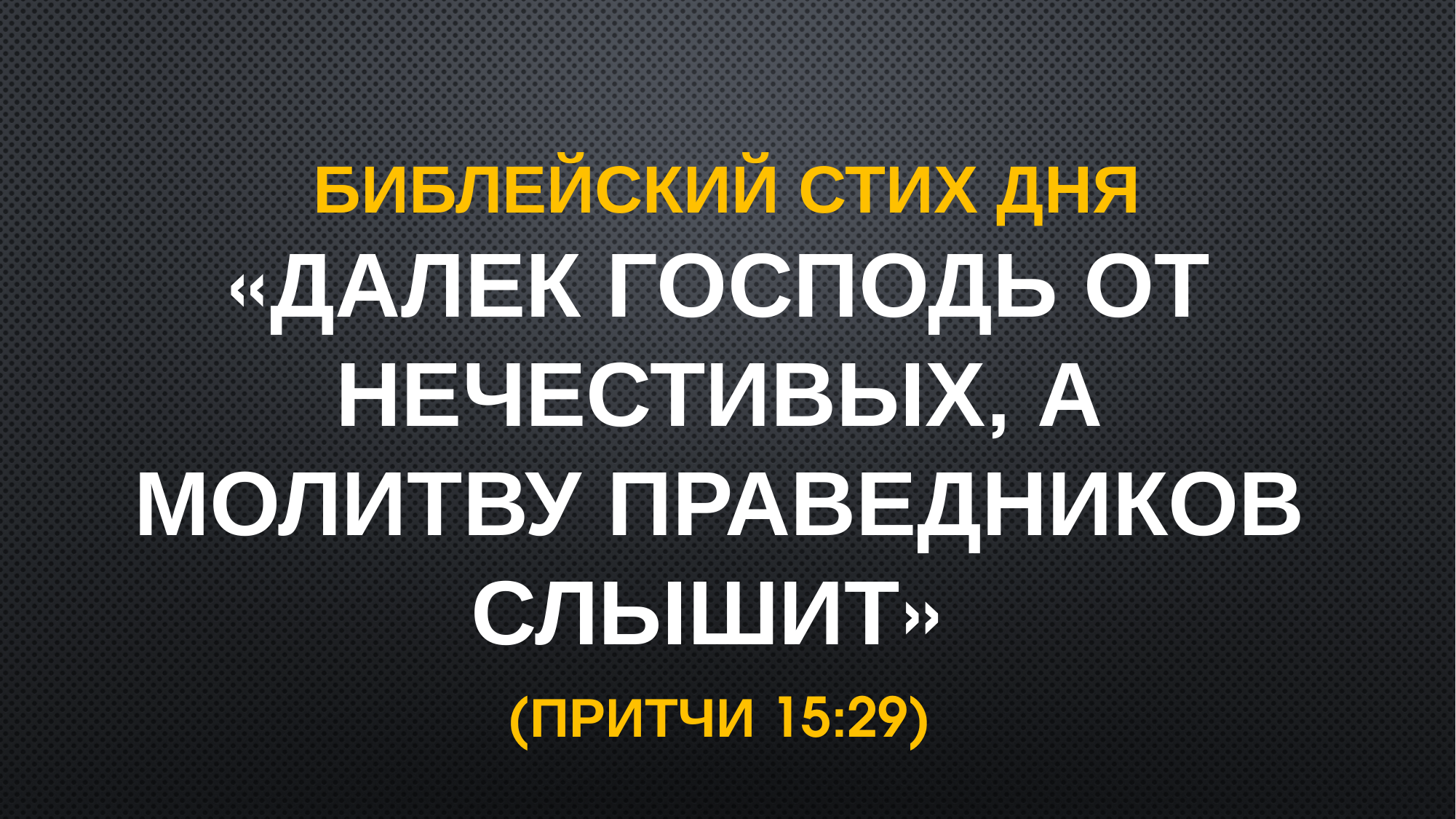

# БиБЛеЙский стих ДНЯ
«Далек Господь от нечестивых, а молитву праведников слышит»
(Притчи 15:29)